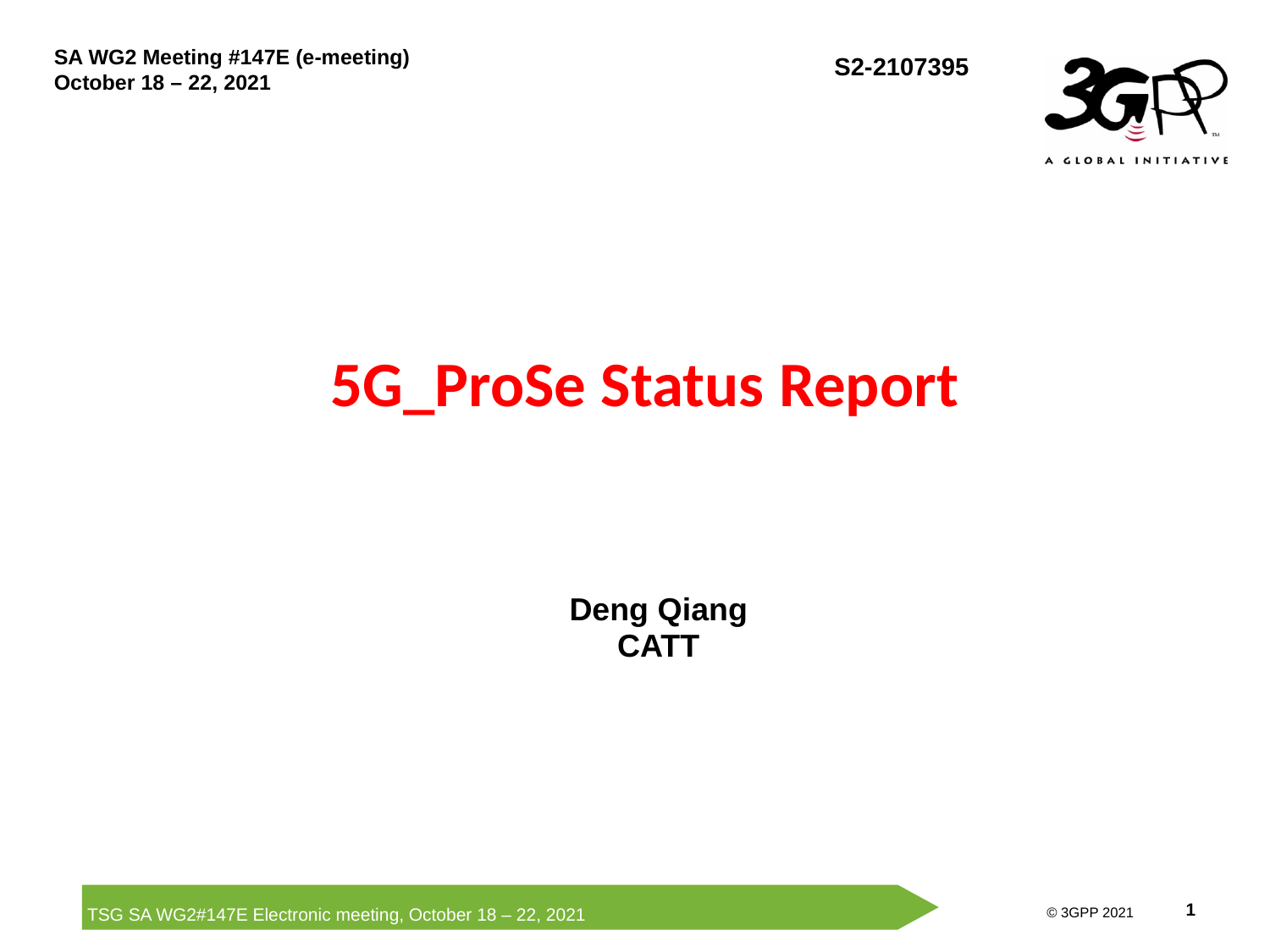

SA WG2 Meeting #147E (e-meeting)
October 18 – 22, 2021
# 5G_ProSe Status Report
Deng Qiang
CATT